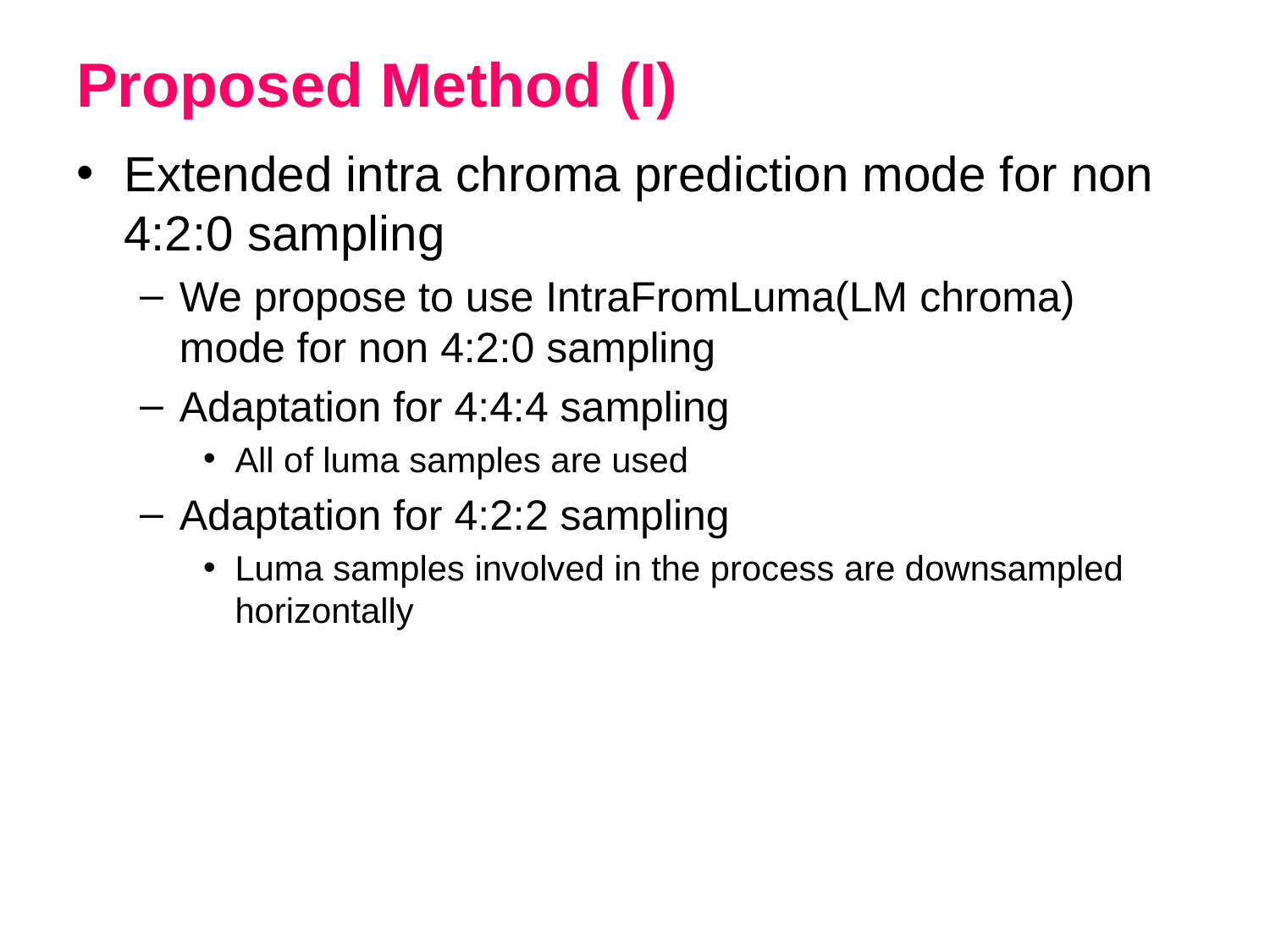

# Proposed Method (I)

Extended intra chroma prediction mode for non 4:2:0 sampling
We propose to use IntraFromLuma(LM chroma) mode for non 4:2:0 sampling
Adaptation for 4:4:4 sampling
All of luma samples are used
Adaptation for 4:2:2 sampling
Luma samples involved in the process are downsampled horizontally